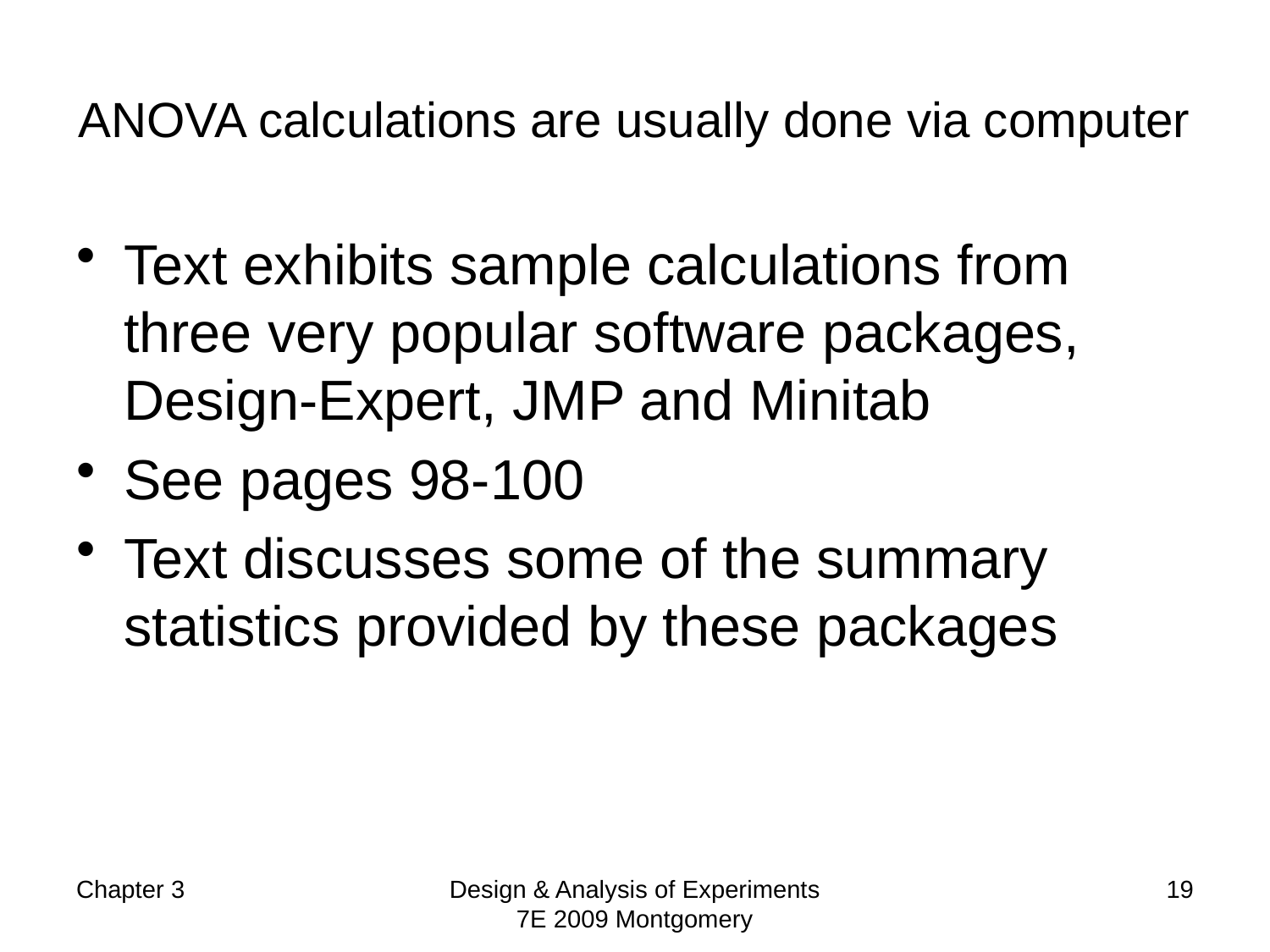

# ANOVA calculations are usually done via computer
Text exhibits sample calculations from three very popular software packages, Design-Expert, JMP and Minitab
See pages 98-100
Text discusses some of the summary statistics provided by these packages
Chapter 3
Design & Analysis of Experiments 7E 2009 Montgomery
19